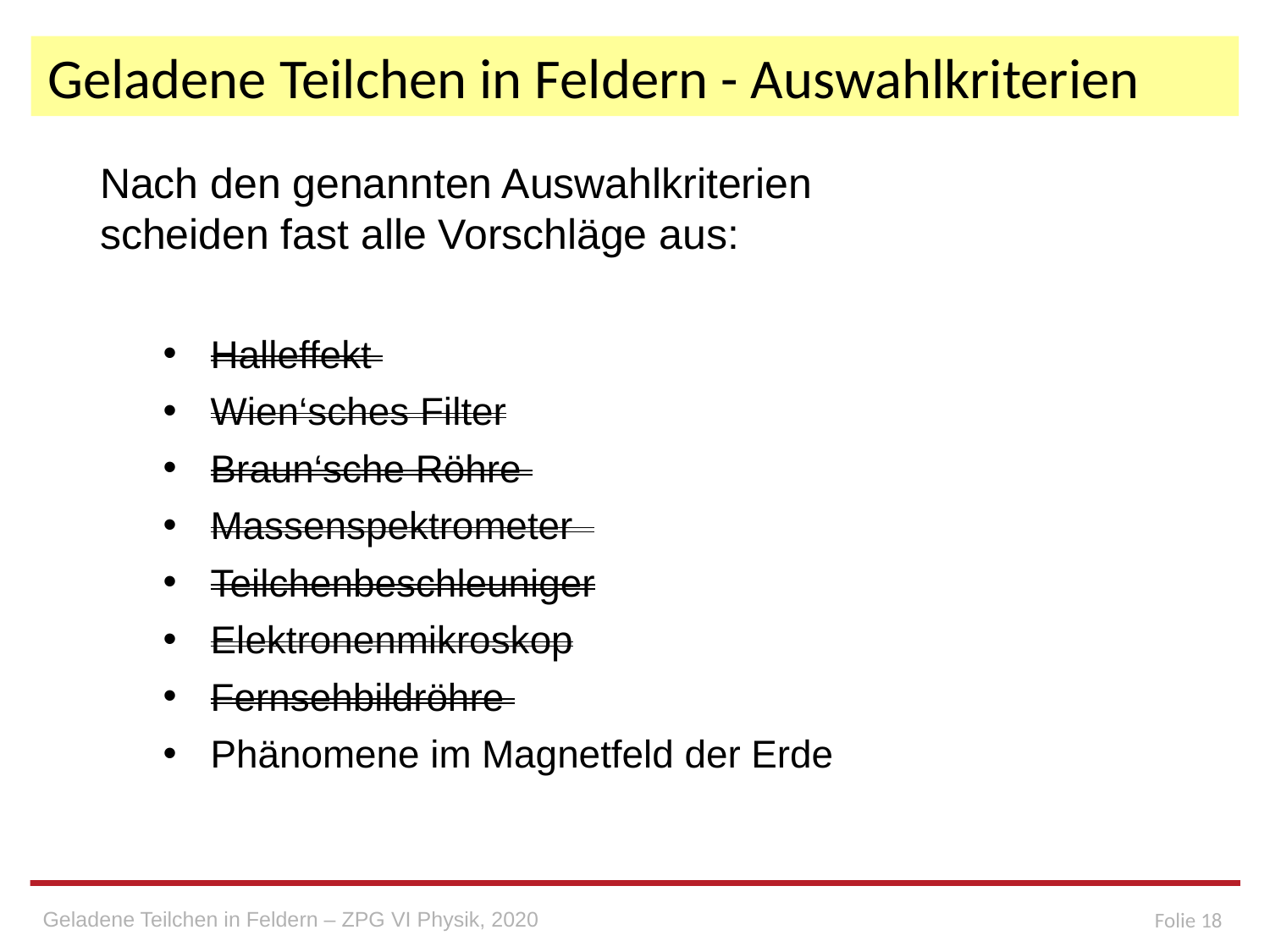

# Geladene Teilchen in Feldern - Auswahlkriterien
Nach den genannten Auswahlkriterien
scheiden fast alle Vorschläge aus:

Halleffekt
Wien‘sches Filter
Braun‘sche Röhre
Massenspektrometer
Teilchenbeschleuniger
Elektronenmikroskop
Fernsehbildröhre
Phänomene im Magnetfeld der Erde

Geladene Teilchen in Feldern – ZPG VI Physik, 2020
Folie 18